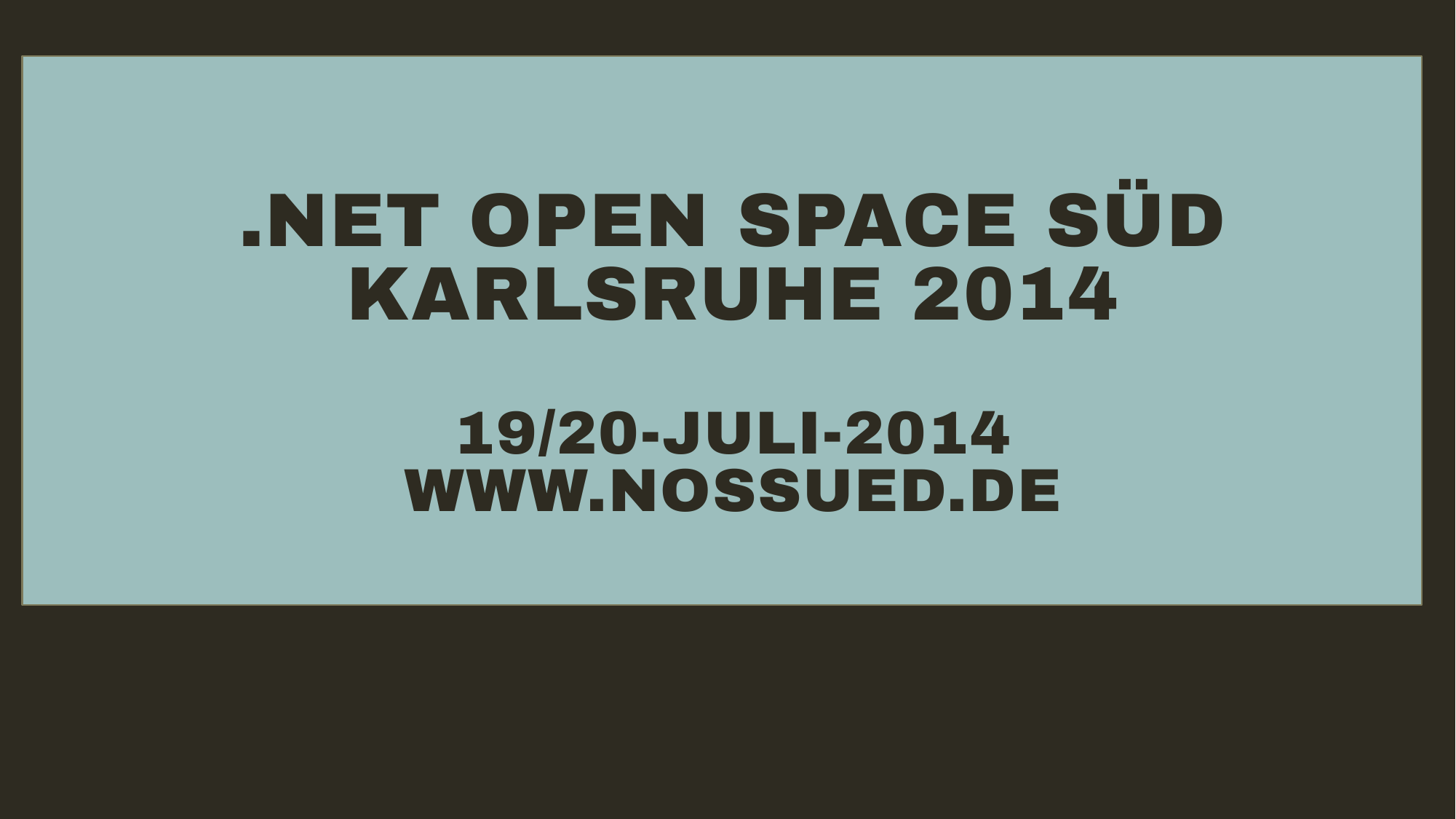

.NET Open Space Süd Karlsruhe 2014
19/20-Juli-2014
www.nossued.de